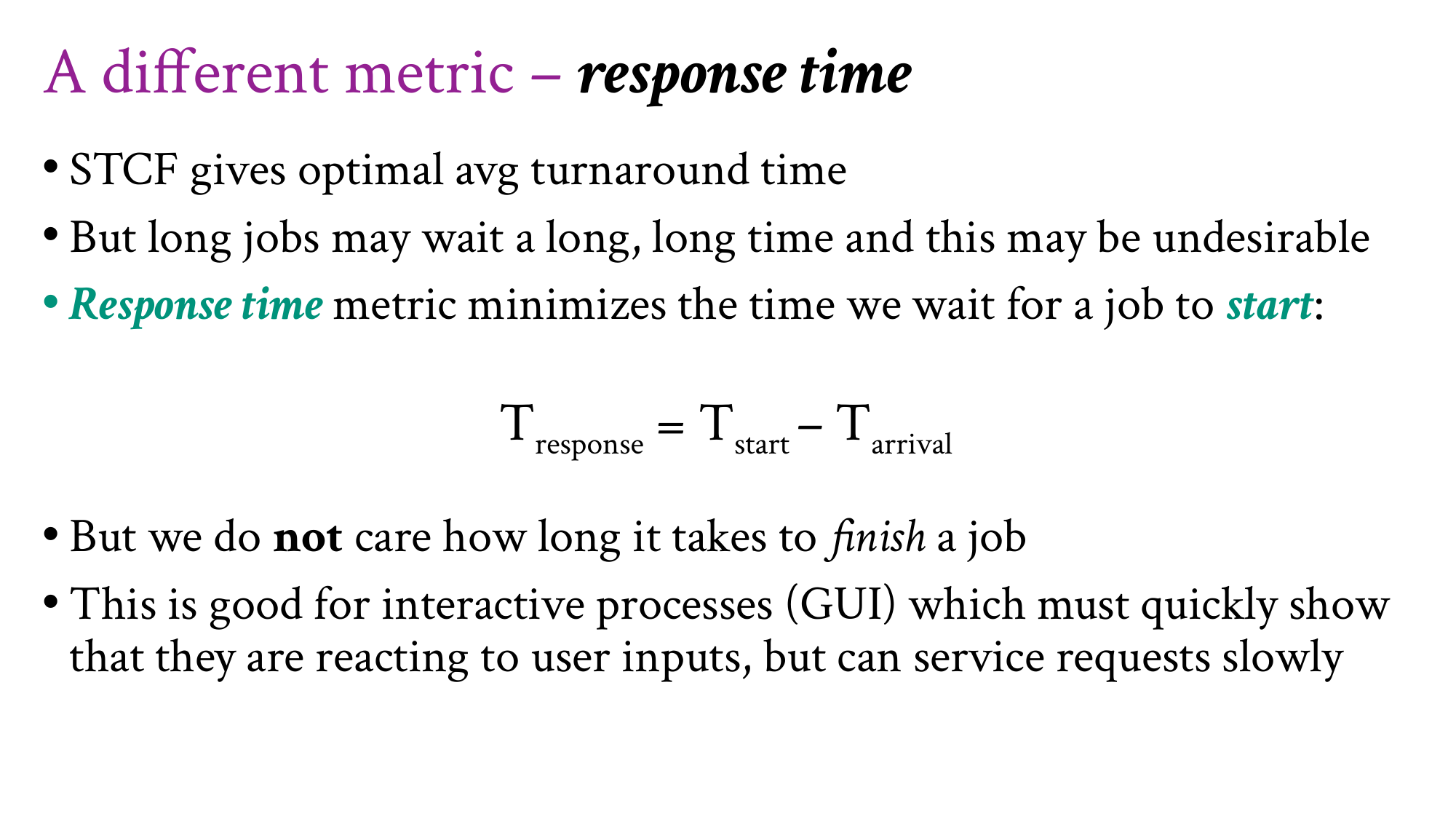

# A different metric – response time
STCF gives optimal avg turnaround time
But long jobs may wait a long, long time and this may be undesirable
Response time metric minimizes the time we wait for a job to start:

Tresponse = Tstart – Tarrival

But we do not care how long it takes to finish a job
This is good for interactive processes (GUI) which must quickly show that they are reacting to user inputs, but can service requests slowly